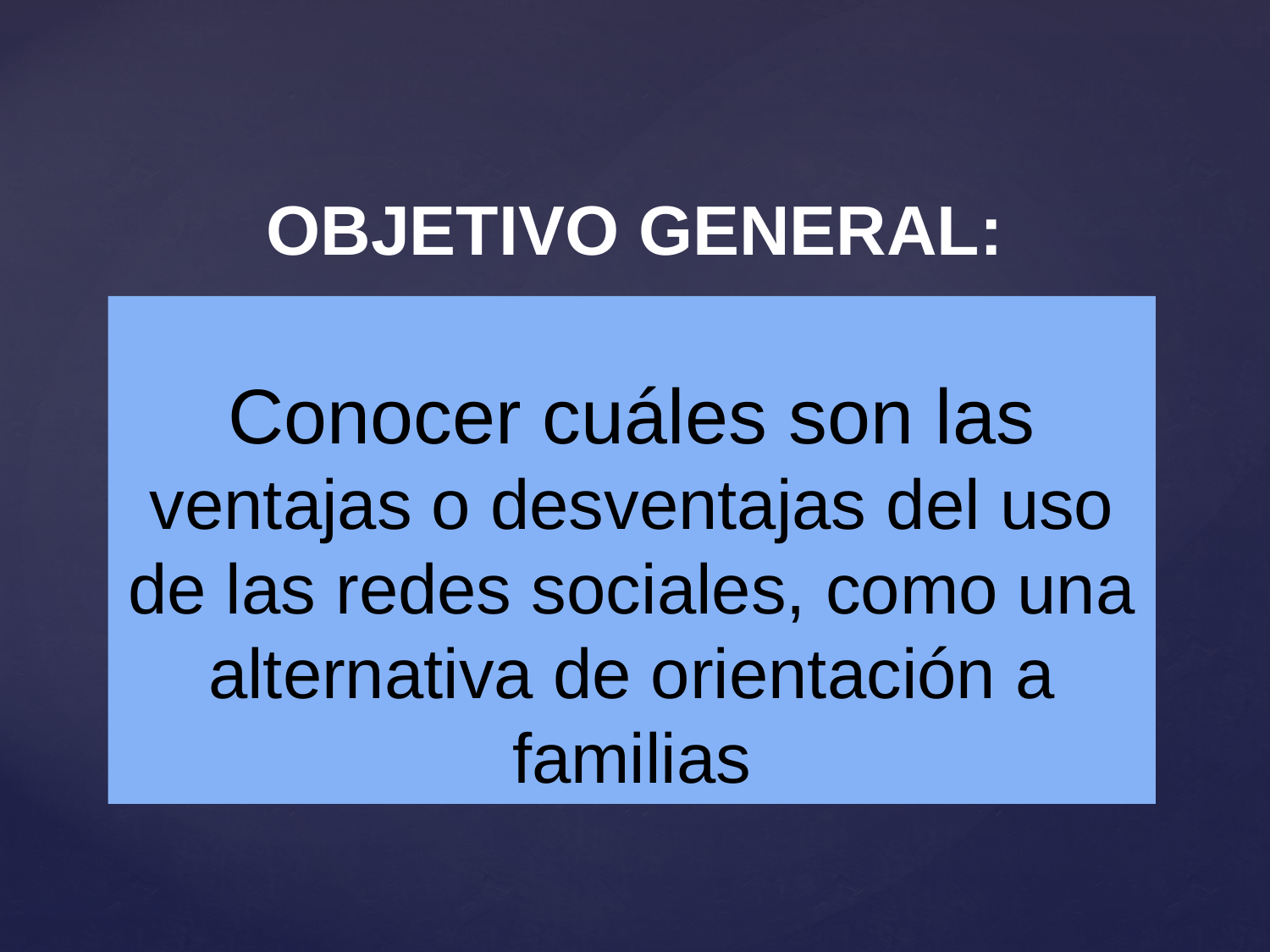

OBJETIVO GENERAL:

# Conocer cuáles son las ventajas o desventajas del uso de las redes sociales, como una alternativa de orientación a familias